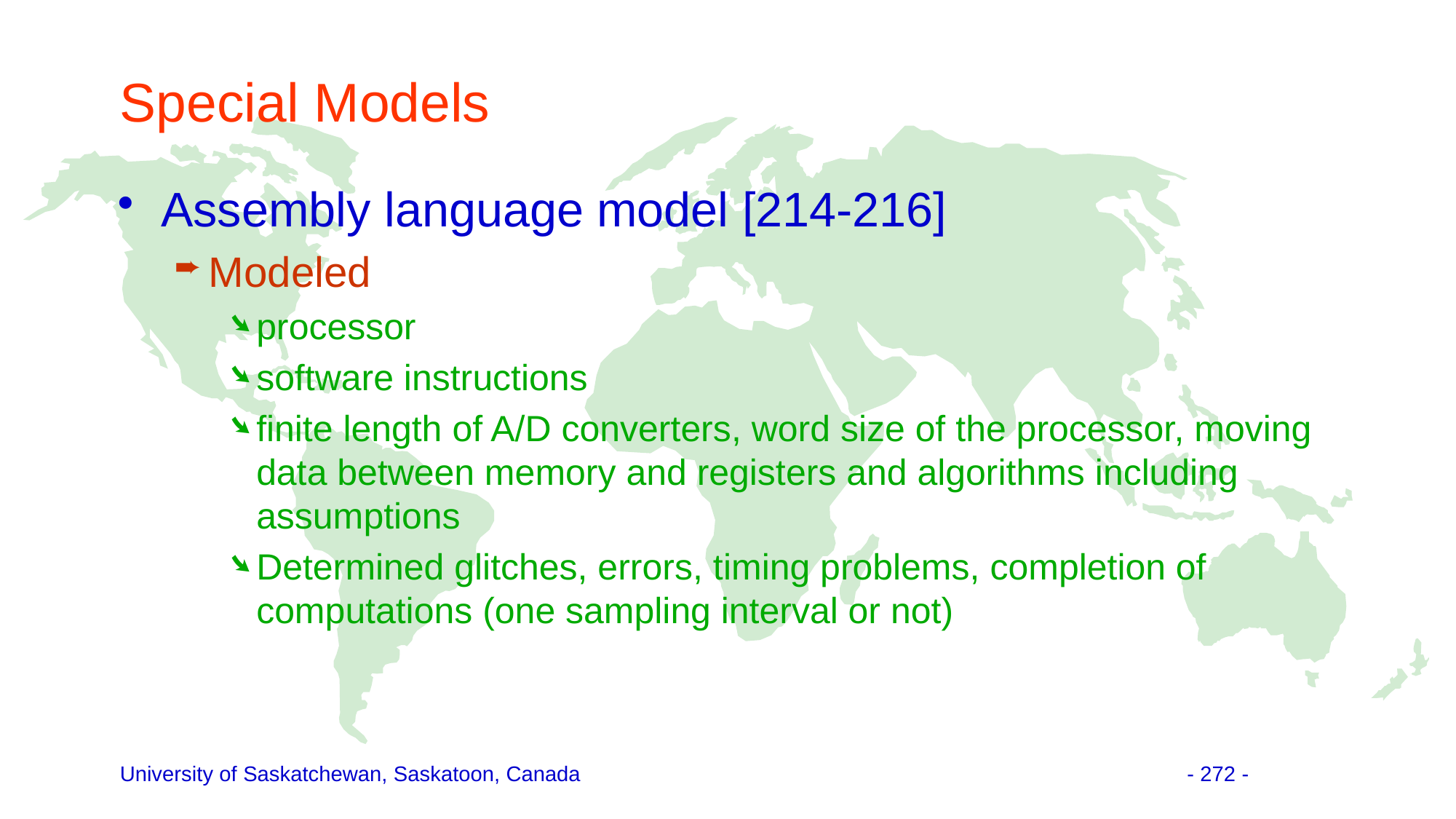

# Special Models
Assembly language model [214-216]
Modeled
processor
software instructions
finite length of A/D converters, word size of the processor, moving data between memory and registers and algorithms including assumptions
Determined glitches, errors, timing problems, completion of computations (one sampling interval or not)